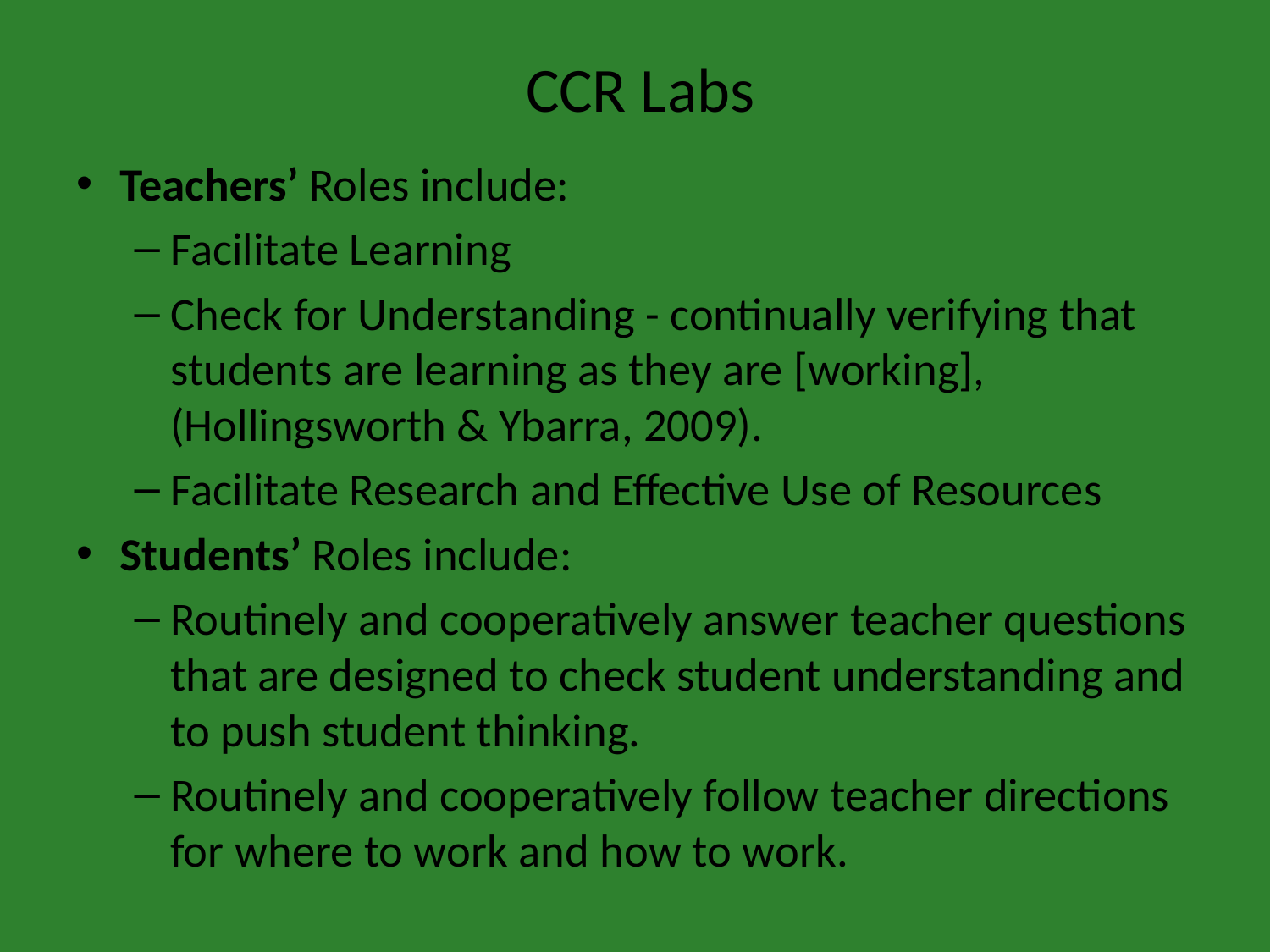

# CCR Labs
Teachers’ Roles include:
Facilitate Learning
Check for Understanding - continually verifying that students are learning as they are [working], (Hollingsworth & Ybarra, 2009).
Facilitate Research and Effective Use of Resources
Students’ Roles include:
Routinely and cooperatively answer teacher questions that are designed to check student understanding and to push student thinking.
Routinely and cooperatively follow teacher directions for where to work and how to work.